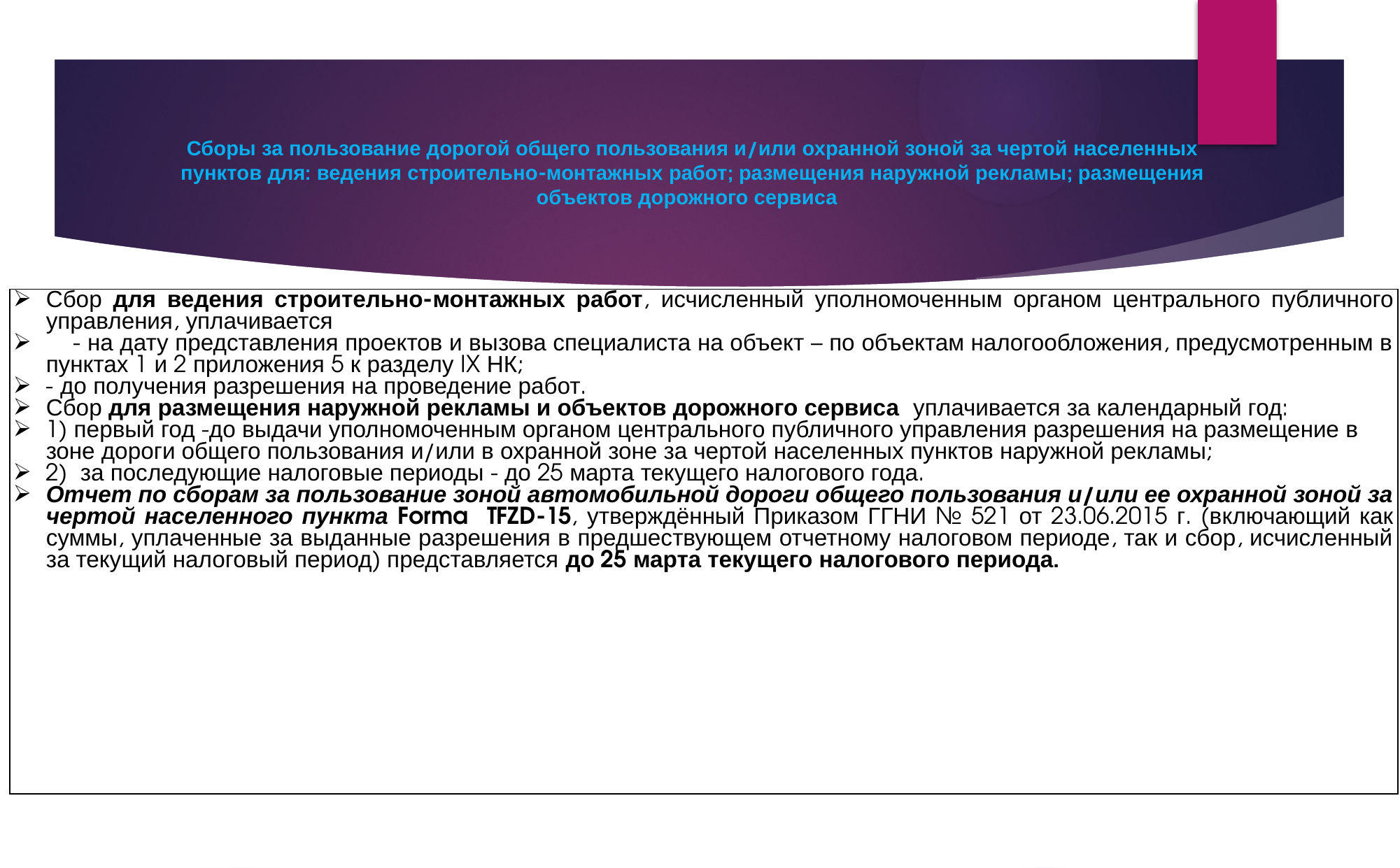

# Сборы за пользование дорогой общего пользования и/или охранной зоной за чертой населенных пунктов для: ведения строительно-монтажных работ; размещения наружной рекламы; размещения объектов дорожного сервиса
| Сбор для ведения строительно-монтажных работ, исчисленный уполномоченным органом центрального публичного управления, уплачивается - на дату представления проектов и вызова специалиста на объект – по объектам налогообложения, предусмотренным в пунктах 1 и 2 приложения 5 к разделу IX НК; - до получения разрешения на проведение работ. Сбор для размещения наружной рекламы и объектов дорожного сервиса уплачивается за календарный год: 1) первый год -до выдачи уполномоченным органом центрального публичного управления разрешения на размещение в зоне дороги общего пользования и/или в охранной зоне за чертой населенных пунктов наружной рекламы; 2) за последующие налоговые периоды - до 25 марта текущего налогового года. Отчет по сборам за пользование зоной автомобильной дороги общего пользования и/или ее охранной зоной за чертой населенного пункта Forma TFZD-15, утверждённый Приказом ГГНИ № 521 от 23.06.2015 г. (включающий как суммы, уплаченные за выданные разрешения в предшествующем отчетному налоговом периоде, так и сбор, исчисленный за текущий налоговый период) представляется до 25 марта текущего налогового периода. |
| --- |